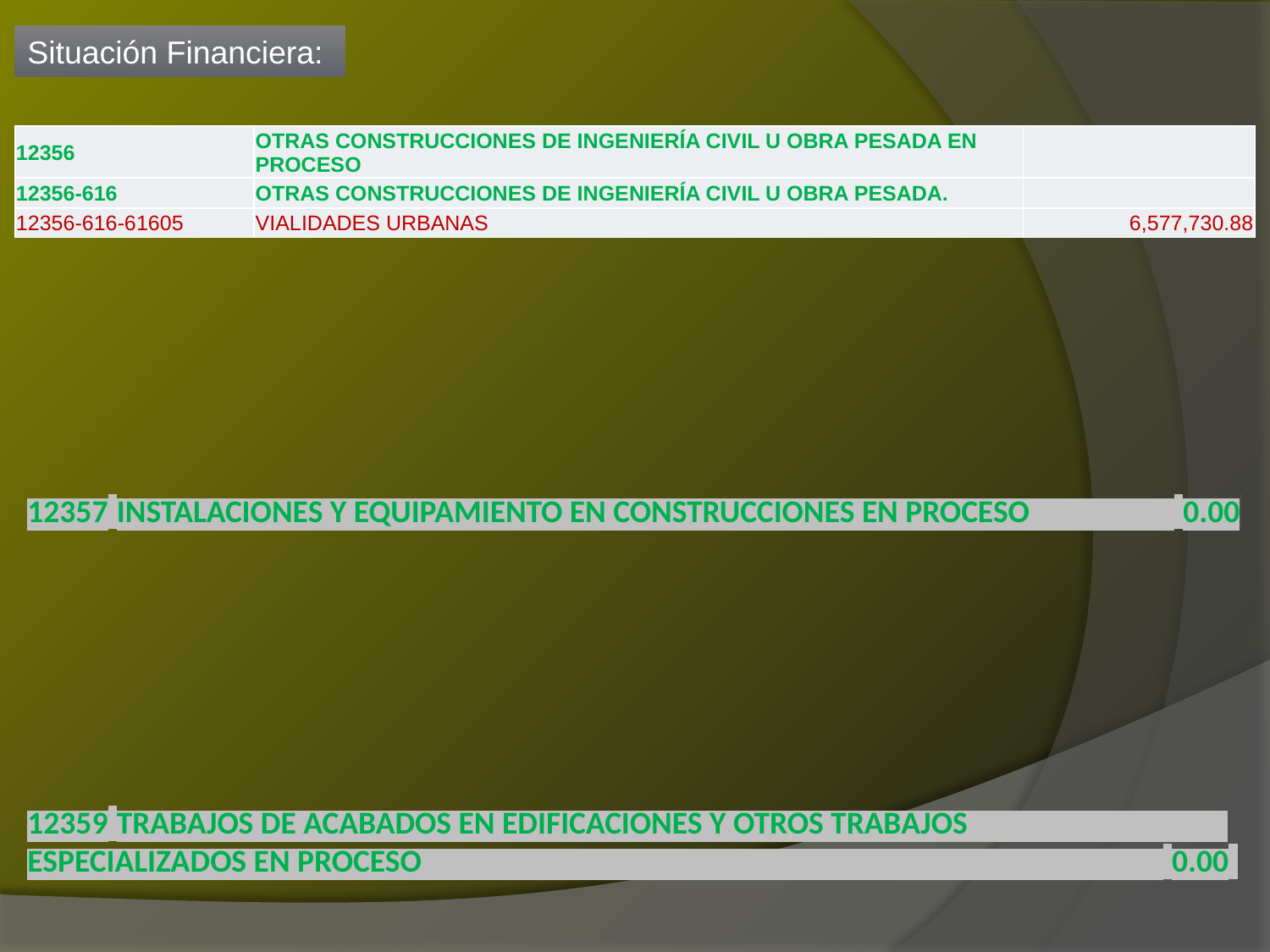

Situación Financiera:
| 12356 | OTRAS CONSTRUCCIONES DE INGENIERÍA CIVIL U OBRA PESADA EN PROCESO |  |
| --- | --- | --- |
| 12356-616 | OTRAS CONSTRUCCIONES DE INGENIERÍA CIVIL U OBRA PESADA. |  |
| 12356-616-61605 | VIALIDADES URBANAS | 6,577,730.88 |
12357 INSTALACIONES Y EQUIPAMIENTO EN CONSTRUCCIONES EN PROCESO                     0.00
12359 TRABAJOS DE ACABADOS EN EDIFICACIONES Y OTROS TRABAJOS                                     ESPECIALIZADOS EN PROCESO                                                                                                        0.00